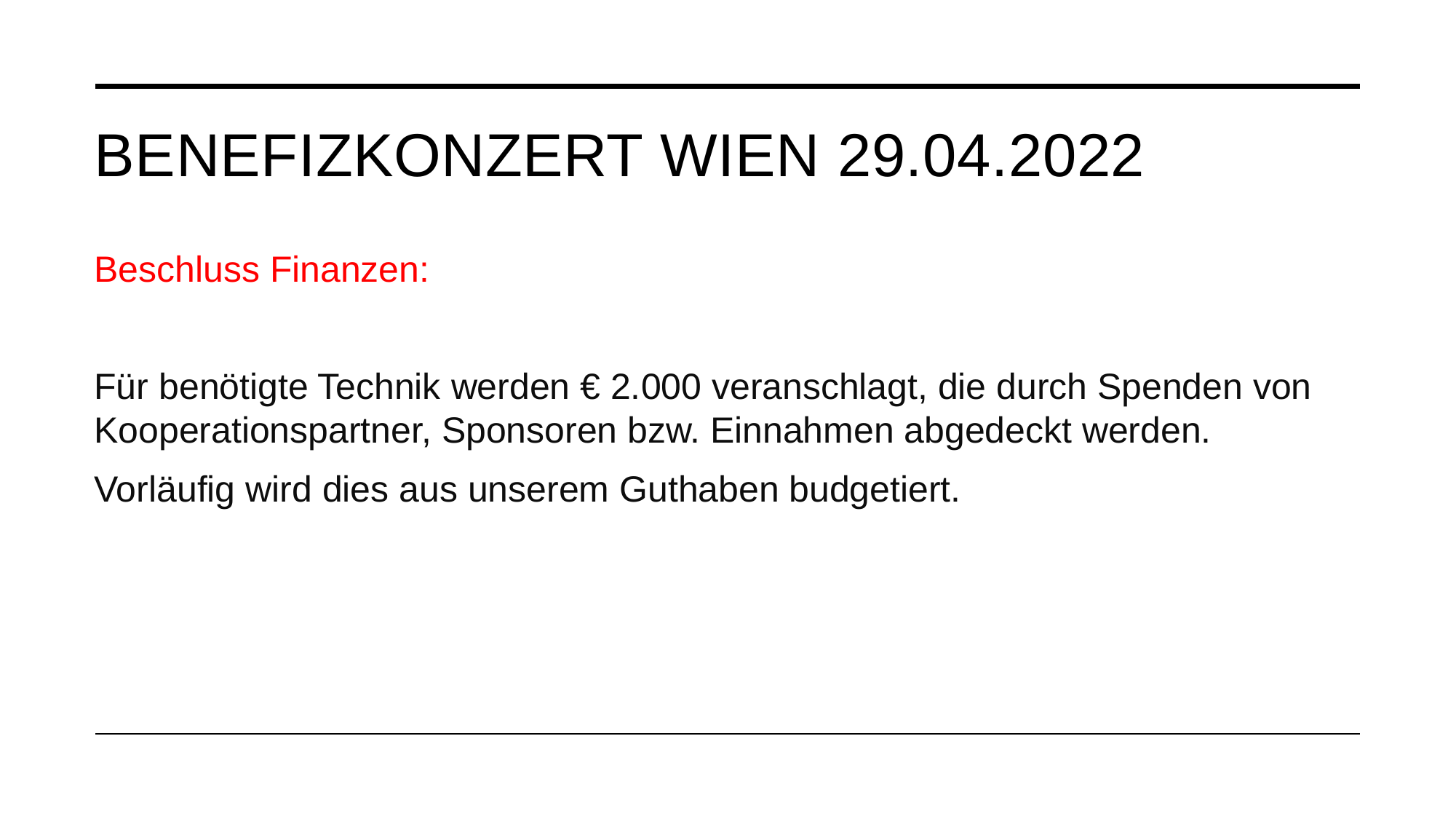

# beNEFIZKonzert Wien 29.04.2022
Beschluss Finanzen:

Für benötigte Technik werden € 2.000 veranschlagt, die durch Spenden von Kooperationspartner, Sponsoren bzw. Einnahmen abgedeckt werden.
Vorläufig wird dies aus unserem Guthaben budgetiert.